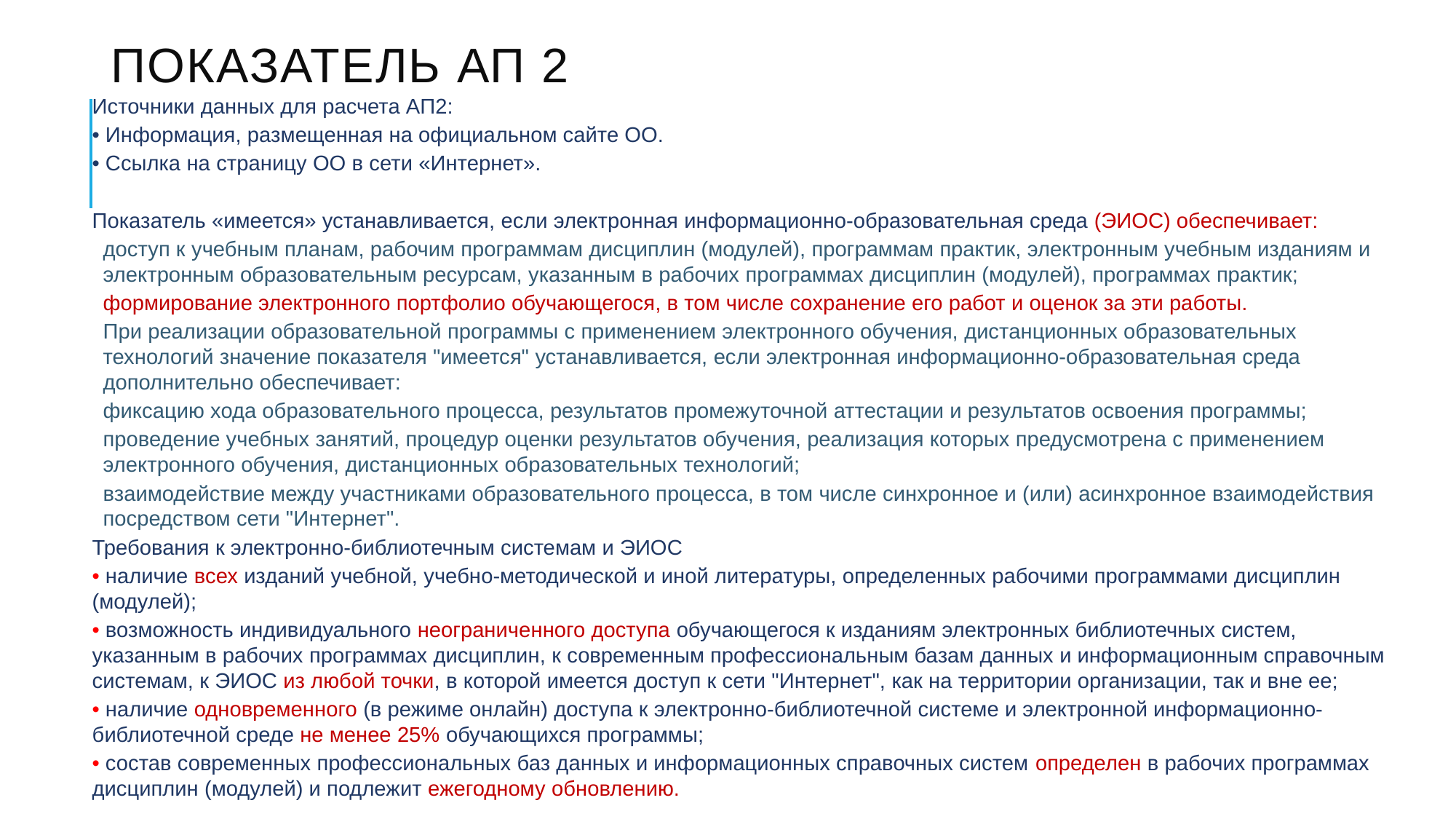

# Показатель АП 2
Источники данных для расчета АП2:
• Информация, размещенная на официальном сайте ОО.
• Ссылка на страницу ОО в сети «Интернет».

Показатель «имеется» устанавливается, если электронная информационно-образовательная среда (ЭИОС) обеспечивает:
доступ к учебным планам, рабочим программам дисциплин (модулей), программам практик, электронным учебным изданиям и электронным образовательным ресурсам, указанным в рабочих программах дисциплин (модулей), программах практик;
формирование электронного портфолио обучающегося, в том числе сохранение его работ и оценок за эти работы.
При реализации образовательной программы с применением электронного обучения, дистанционных образовательных технологий значение показателя "имеется" устанавливается, если электронная информационно-образовательная среда дополнительно обеспечивает:
фиксацию хода образовательного процесса, результатов промежуточной аттестации и результатов освоения программы;
проведение учебных занятий, процедур оценки результатов обучения, реализация которых предусмотрена с применением электронного обучения, дистанционных образовательных технологий;
взаимодействие между участниками образовательного процесса, в том числе синхронное и (или) асинхронное взаимодействия посредством сети "Интернет".
Требования к электронно-библиотечным системам и ЭИОС
• наличие всех изданий учебной, учебно-методической и иной литературы, определенных рабочими программами дисциплин (модулей);
• возможность индивидуального неограниченного доступа обучающегося к изданиям электронных библиотечных систем, указанным в рабочих программах дисциплин, к современным профессиональным базам данных и информационным справочным системам, к ЭИОС из любой точки, в которой имеется доступ к сети "Интернет", как на территории организации, так и вне ее;
• наличие одновременного (в режиме онлайн) доступа к электронно-библиотечной системе и электронной информационно-библиотечной среде не менее 25% обучающихся программы;
• состав современных профессиональных баз данных и информационных справочных систем определен в рабочих программах дисциплин (модулей) и подлежит ежегодному обновлению.